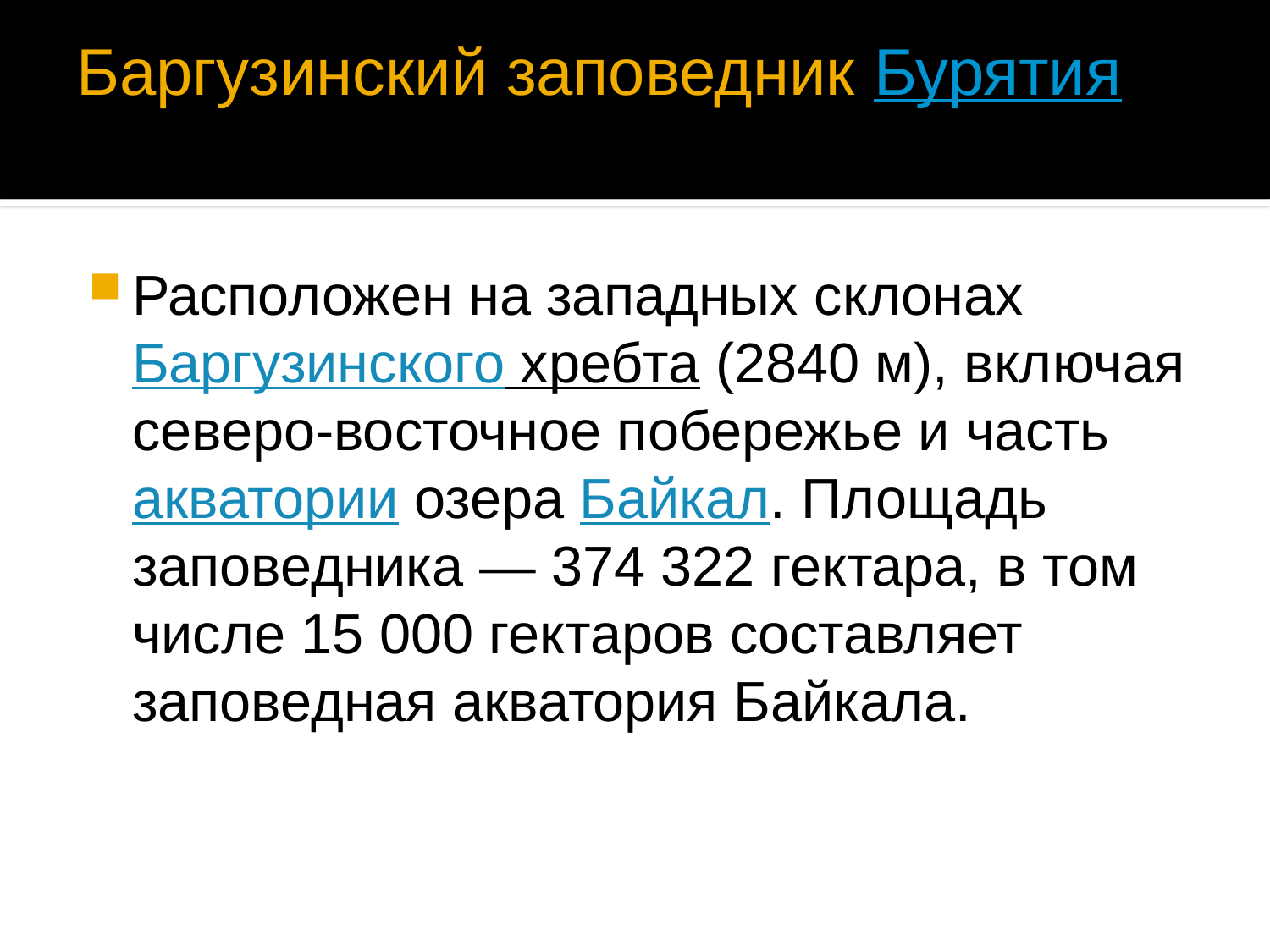

# Баргузинский заповедник Бурятия
Расположен на западных склонах Баргузинского хребта (2840 м), включая северо-восточное побережье и часть акватории озера Байкал. Площадь заповедника — 374 322 гектара, в том числе 15 000 гектаров составляет заповедная акватория Байкала.